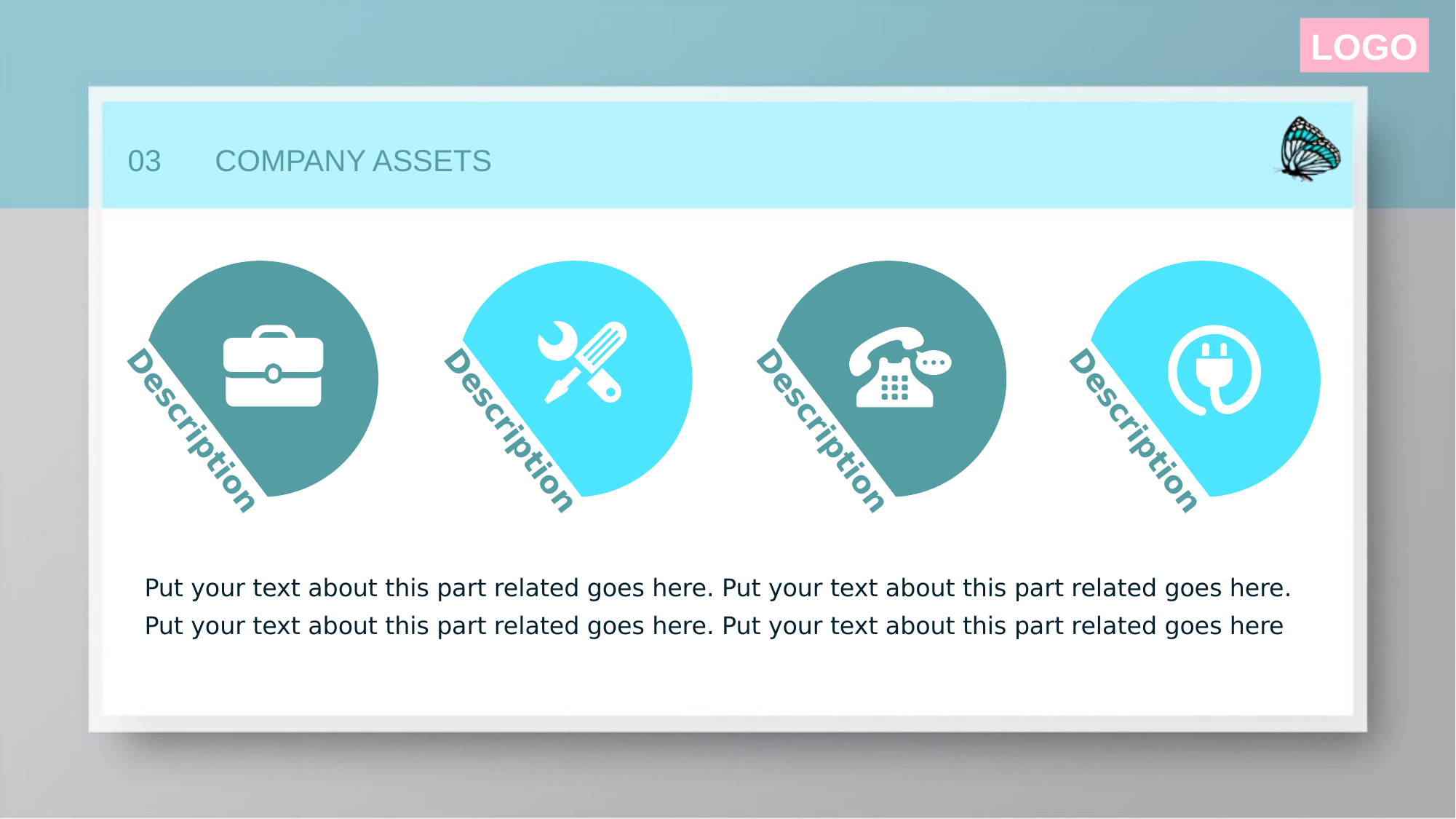

Description
Description
Description
Description
Put your text about this part related goes here. Put your text about this part related goes here. Put your text about this part related goes here. Put your text about this part related goes here